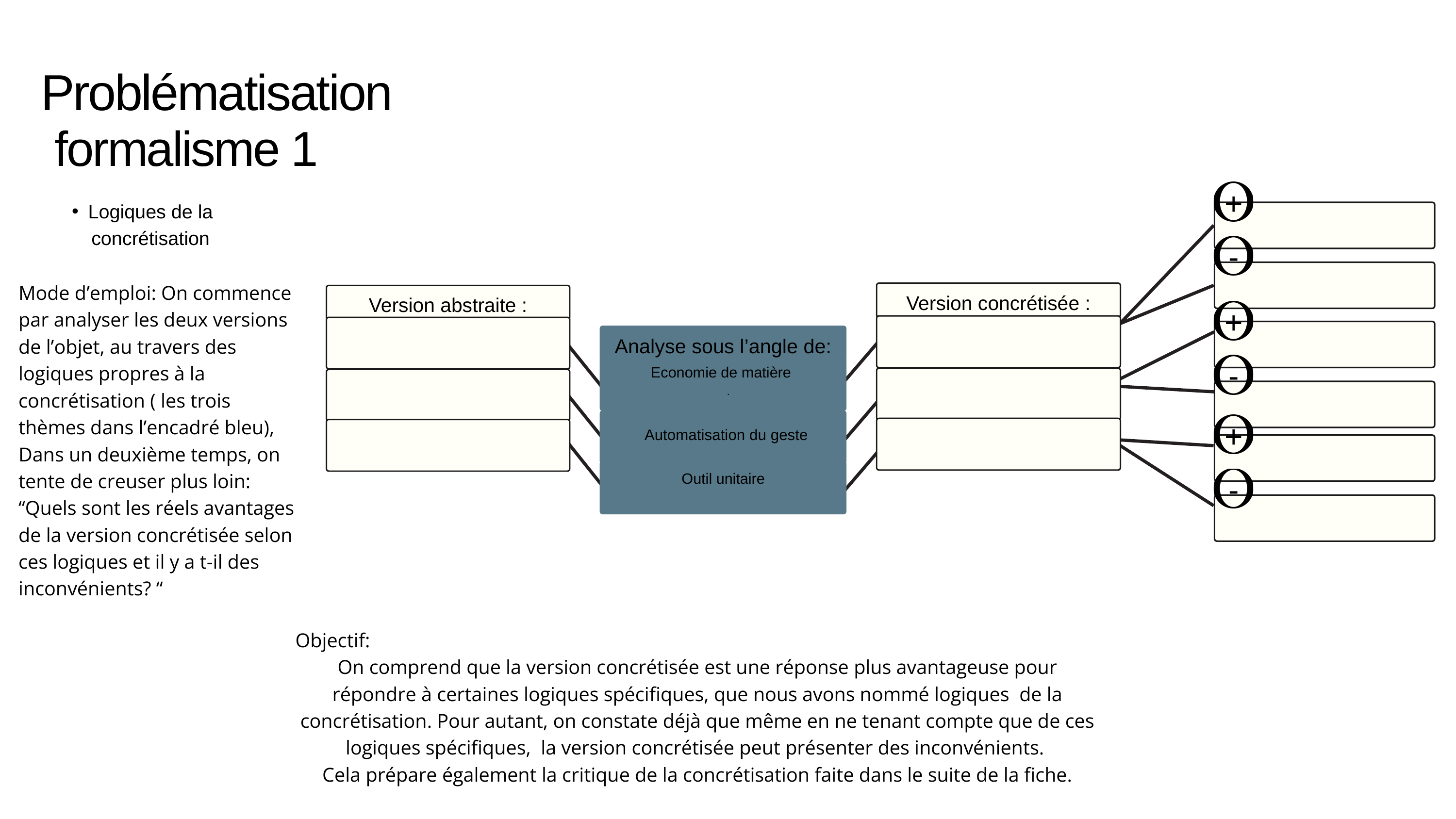

Problématisation
 formalisme 1

+

Logiques de la concrétisation

Version concrétisée :
Version abstraite :

Analyse sous l’angle de:

Economie de matière

.

Automatisation du geste

Outil unitaire
-

Mode d’emploi: On commence par analyser les deux versions de l’objet, au travers des logiques propres à la concrétisation ( les trois thèmes dans l’encadré bleu),
Dans un deuxième temps, on tente de creuser plus loin: “Quels sont les réels avantages de la version concrétisée selon ces logiques et il y a t-il des inconvénients? “
+

-

+

-

Objectif:
On comprend que la version concrétisée est une réponse plus avantageuse pour répondre à certaines logiques spécifiques, que nous avons nommé logiques  de la concrétisation. Pour autant, on constate déjà que même en ne tenant compte que de ces logiques spécifiques,  la version concrétisée peut présenter des inconvénients.
Cela prépare également la critique de la concrétisation faite dans le suite de la fiche.